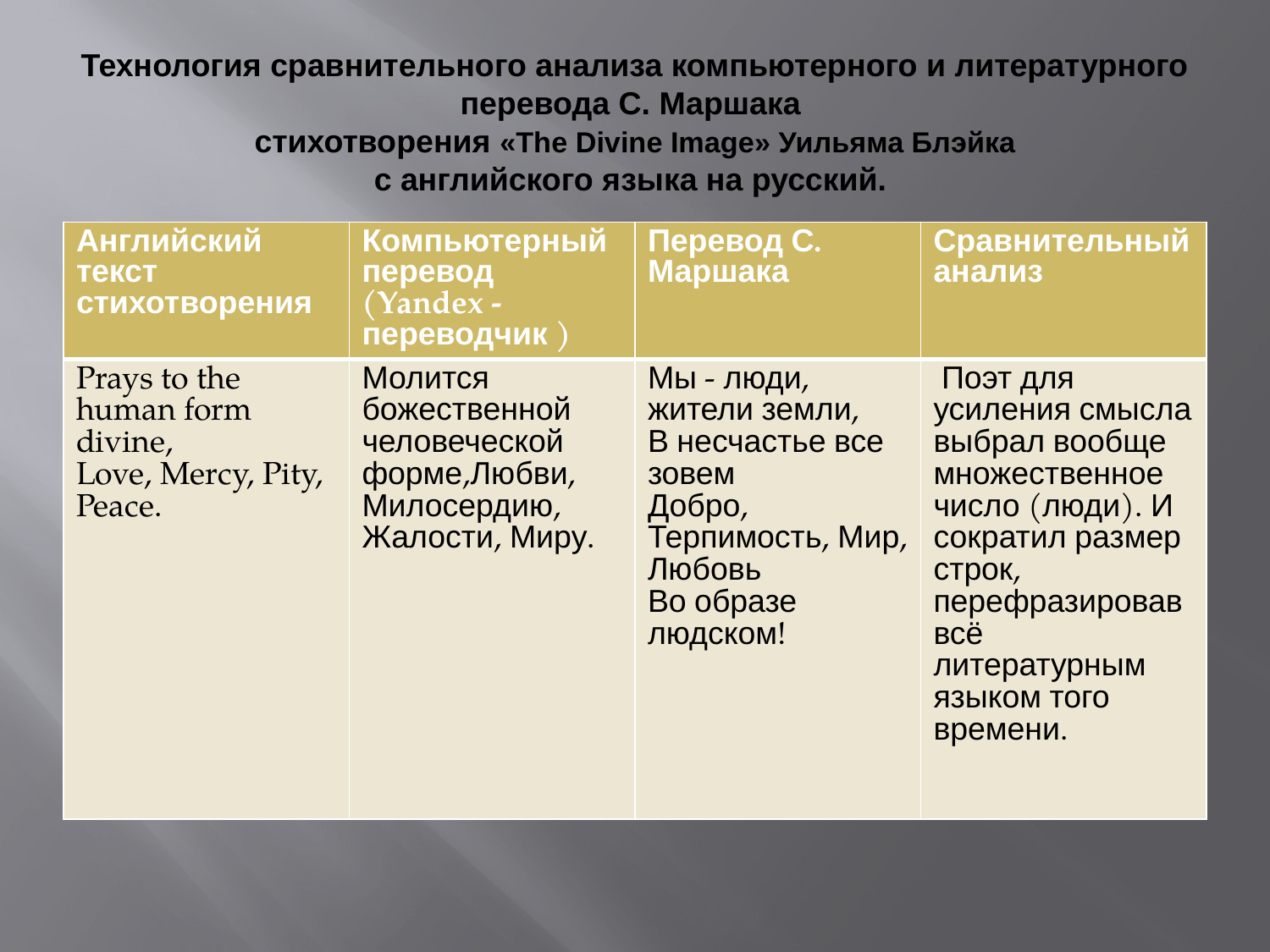

# Технология сравнительного анализа компьютерного и литературного перевода С. Маршака стихотворения «The Divine Image» Уильяма Блэйка с английского языка на русский.
| Английский текст стихотворения | Компьютерный перевод (Yandex - переводчик ) | Перевод С. Маршака | Сравнительный анализ |
| --- | --- | --- | --- |
| Prays to the human form divine, Love, Mercy, Pity, Peace. | Молится божественной человеческой форме,Любви, Милосердию, Жалости, Миру. | Мы - люди, жители земли, В несчастье все зовем Добро, Терпимость, Мир, Любовь Во образе людском! | Поэт для усиления смысла выбрал вообще множественное число (люди). И сократил размер строк, перефразировав всё литературным языком того времени. |